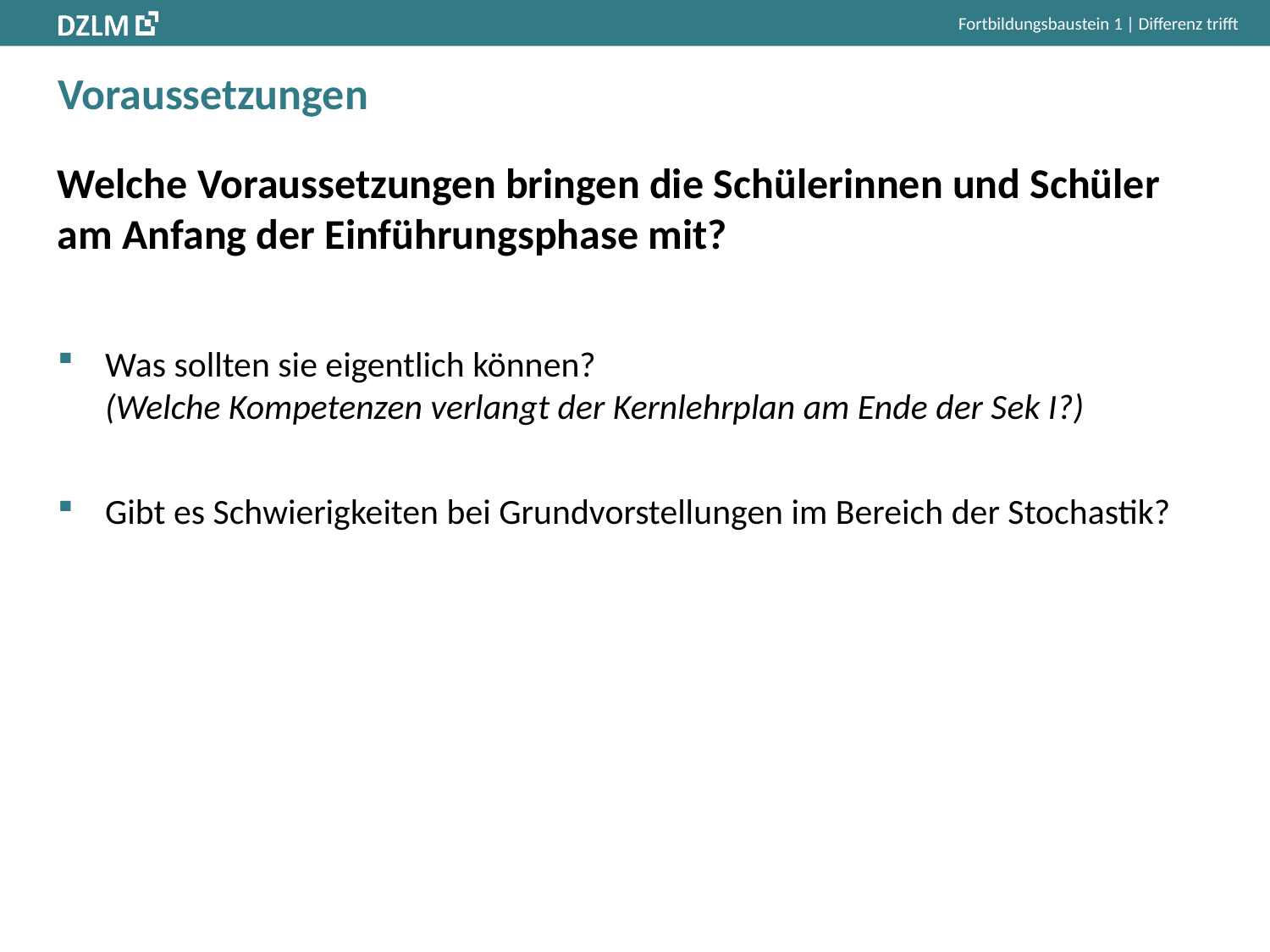

Fortbildungsbaustein 1 | Differenz trifft

# Voraussetzungen
Welche Voraussetzungen bringen die Schülerinnen und Schüler am Anfang der Einführungsphase mit?

Was sollten sie eigentlich können?
(Welche Kompetenzen verlangt der Kernlehrplan am Ende der Sek I?)
Gibt es Schwierigkeiten bei Grundvorstellungen im Bereich der Stochastik?